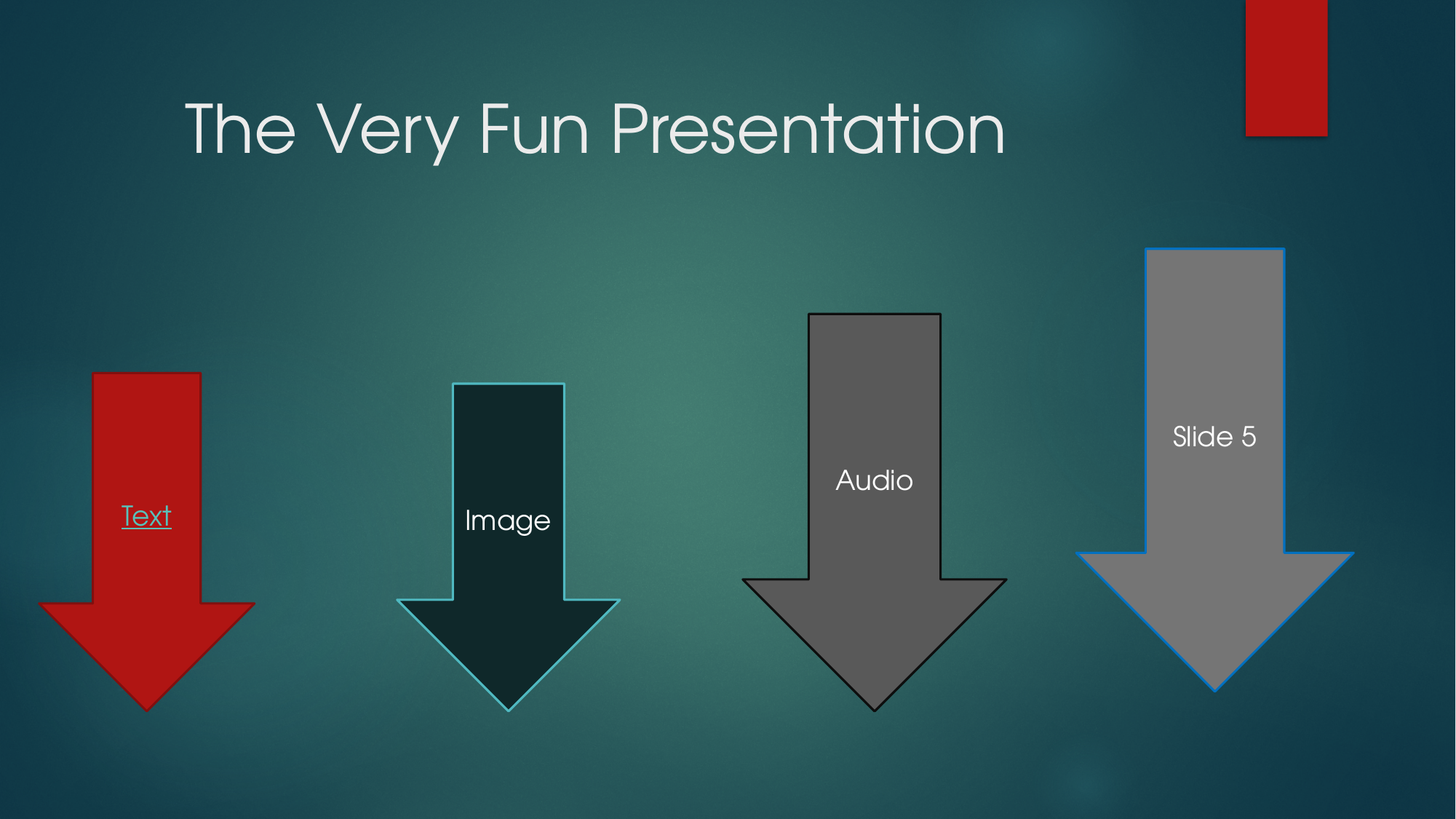

# The Very Fun Presentation
Slide 5
Audio
Text
Image